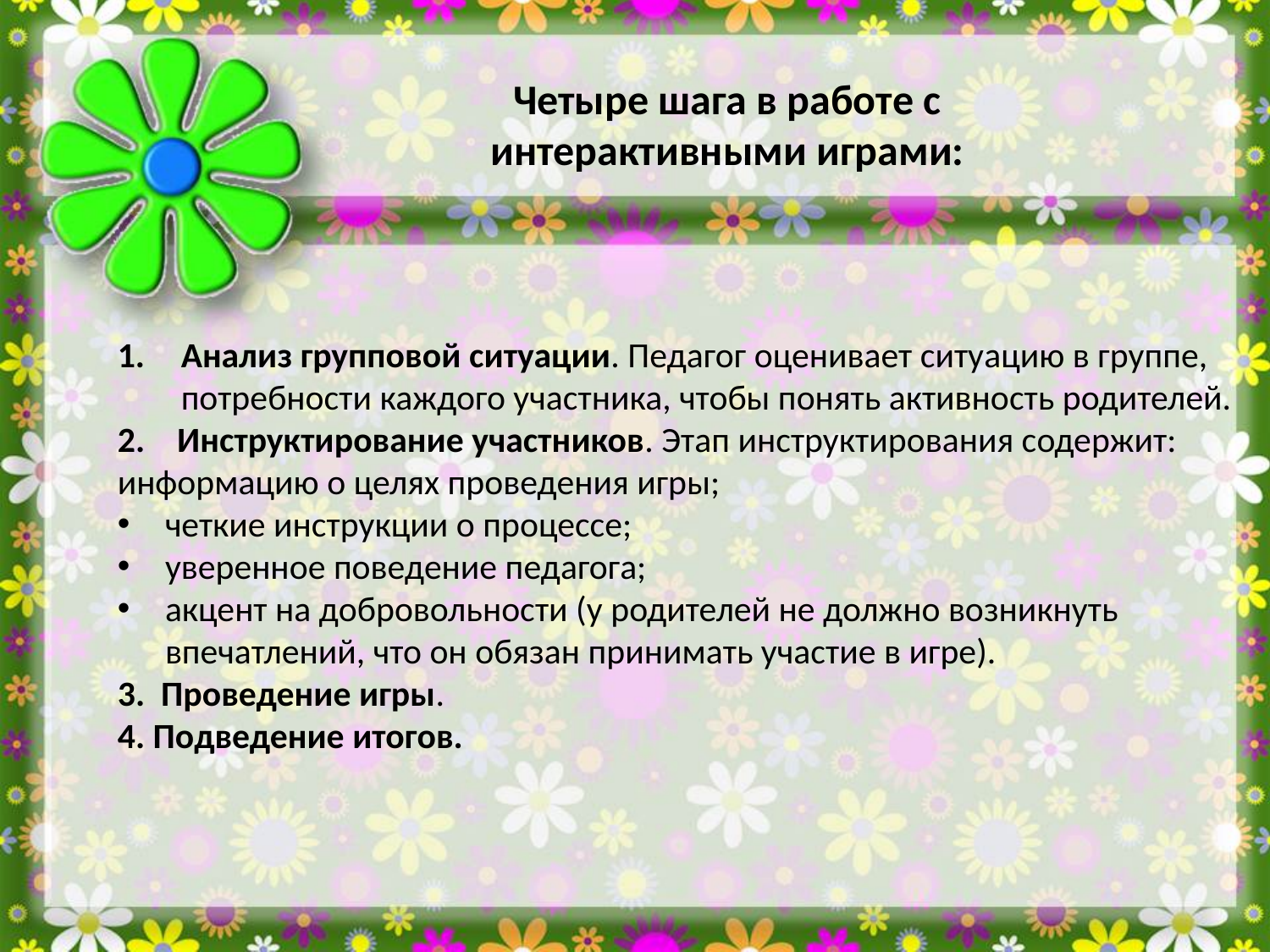

Четыре шага в работе с интерактивными играми:
Анализ групповой ситуации. Педагог оценивает ситуацию в группе, потребности каждого участника, чтобы понять активность родителей.
2.    Инструктирование участников. Этап инструктирования содержит: информацию о целях проведения игры;
четкие инструкции о процессе;
уверенное поведение педагога;
акцент на добровольности (у родителей не должно возникнуть впечатлений, что он обязан принимать участие в игре).
3.  Проведение игры.
4. Подведение итогов.